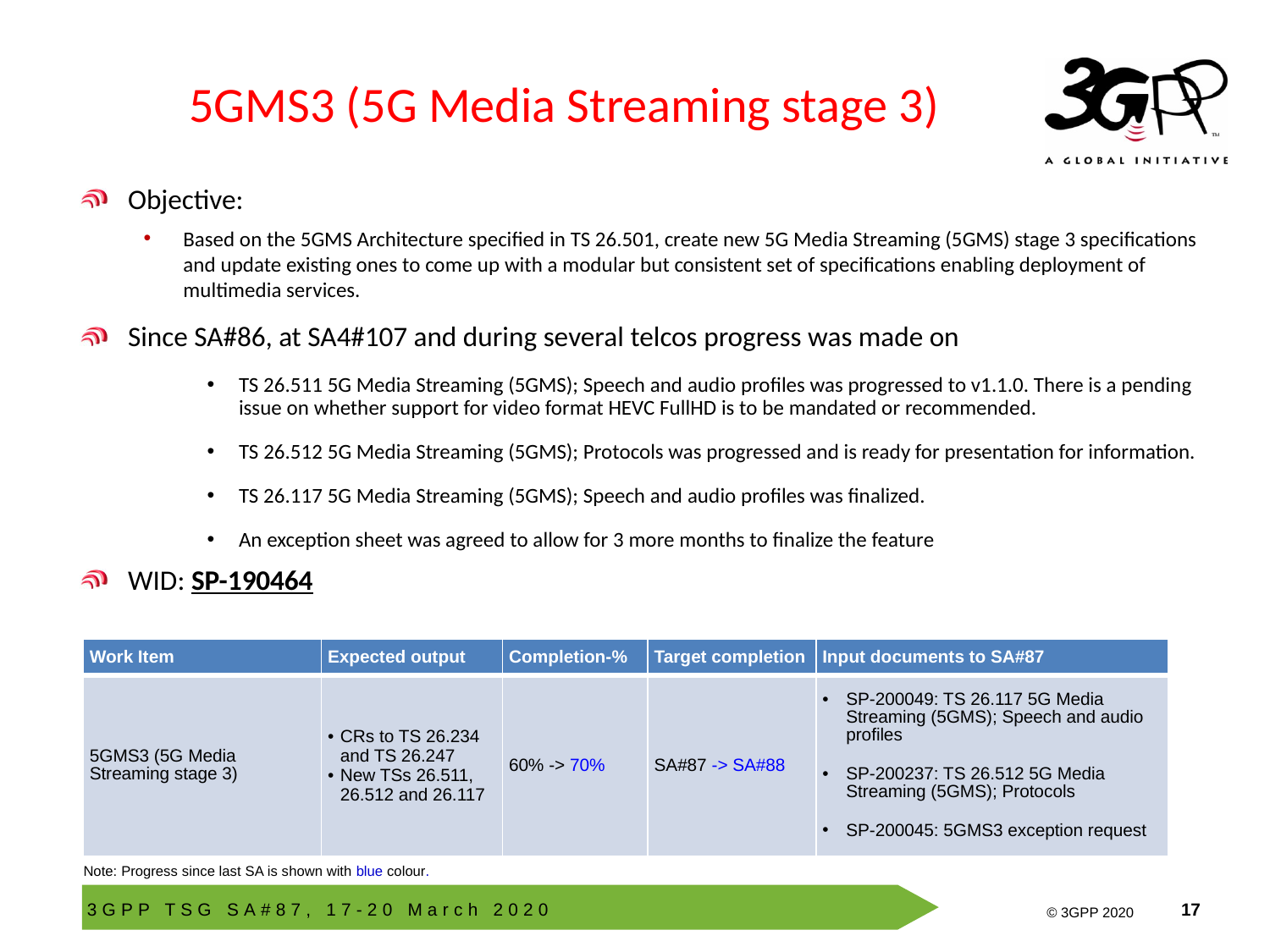

# 5GMS3 (5G Media Streaming stage 3)
Objective:
Based on the 5GMS Architecture specified in TS 26.501, create new 5G Media Streaming (5GMS) stage 3 specifications and update existing ones to come up with a modular but consistent set of specifications enabling deployment of multimedia services.
Since SA#86, at SA4#107 and during several telcos progress was made on
TS 26.511 5G Media Streaming (5GMS); Speech and audio profiles was progressed to v1.1.0. There is a pending issue on whether support for video format HEVC FullHD is to be mandated or recommended.
TS 26.512 5G Media Streaming (5GMS); Protocols was progressed and is ready for presentation for information.
TS 26.117 5G Media Streaming (5GMS); Speech and audio profiles was finalized.
An exception sheet was agreed to allow for 3 more months to finalize the feature
WID: SP-190464

| Work Item | Expected output | Completion-% | Target completion | Input documents to SA#87 |
| --- | --- | --- | --- | --- |
| 5GMS3 (5G Media Streaming stage 3) | CRs to TS 26.234 and TS 26.247 New TSs 26.511, 26.512 and 26.117 | 60% -> 70% | SA#87 -> SA#88 | SP-200049: TS 26.117 5G Media Streaming (5GMS); Speech and audio profiles SP-200237: TS 26.512 5G Media Streaming (5GMS); Protocols SP-200045: 5GMS3 exception request |
Note: Progress since last SA is shown with blue colour.